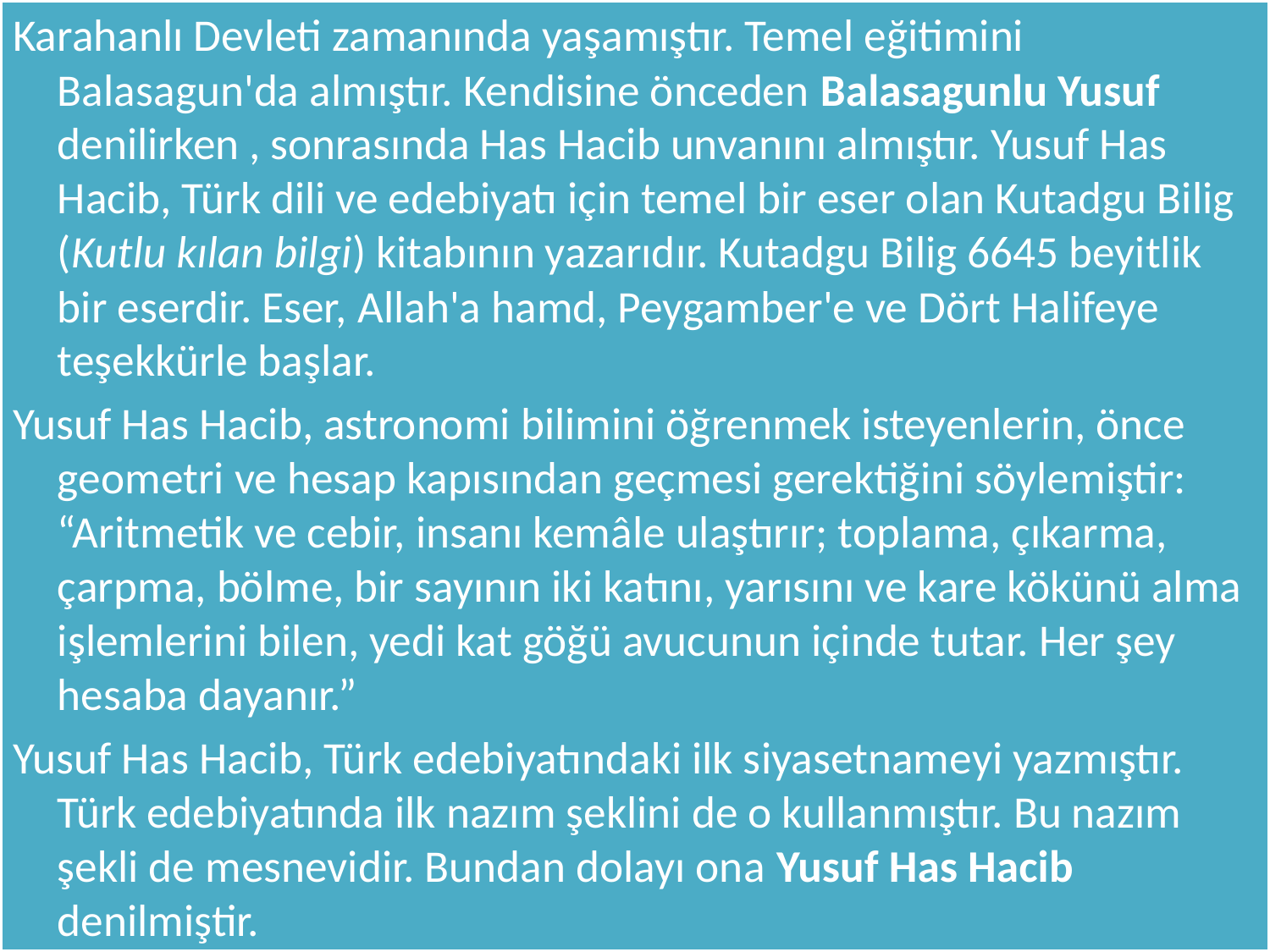

Karahanlı Devleti zamanında yaşamıştır. Temel eğitimini Balasagun'da almıştır. Kendisine önceden Balasagunlu Yusuf denilirken , sonrasında Has Hacib unvanını almıştır. Yusuf Has Hacib, Türk dili ve edebiyatı için temel bir eser olan Kutadgu Bilig (Kutlu kılan bilgi) kitabının yazarıdır. Kutadgu Bilig 6645 beyitlik bir eserdir. Eser, Allah'a hamd, Peygamber'e ve Dört Halifeye teşekkürle başlar.
Yusuf Has Hacib, astronomi bilimini öğrenmek isteyenlerin, önce geometri ve hesap kapısından geçmesi gerektiğini söylemiştir: “Aritmetik ve cebir, insanı kemâle ulaştırır; toplama, çıkarma, çarpma, bölme, bir sayının iki katını, yarısını ve kare kökünü alma işlemlerini bilen, yedi kat göğü avucunun içinde tutar. Her şey hesaba dayanır.”
Yusuf Has Hacib, Türk edebiyatındaki ilk siyasetnameyi yazmıştır. Türk edebiyatında ilk nazım şeklini de o kullanmıştır. Bu nazım şekli de mesnevidir. Bundan dolayı ona Yusuf Has Hacib denilmiştir.